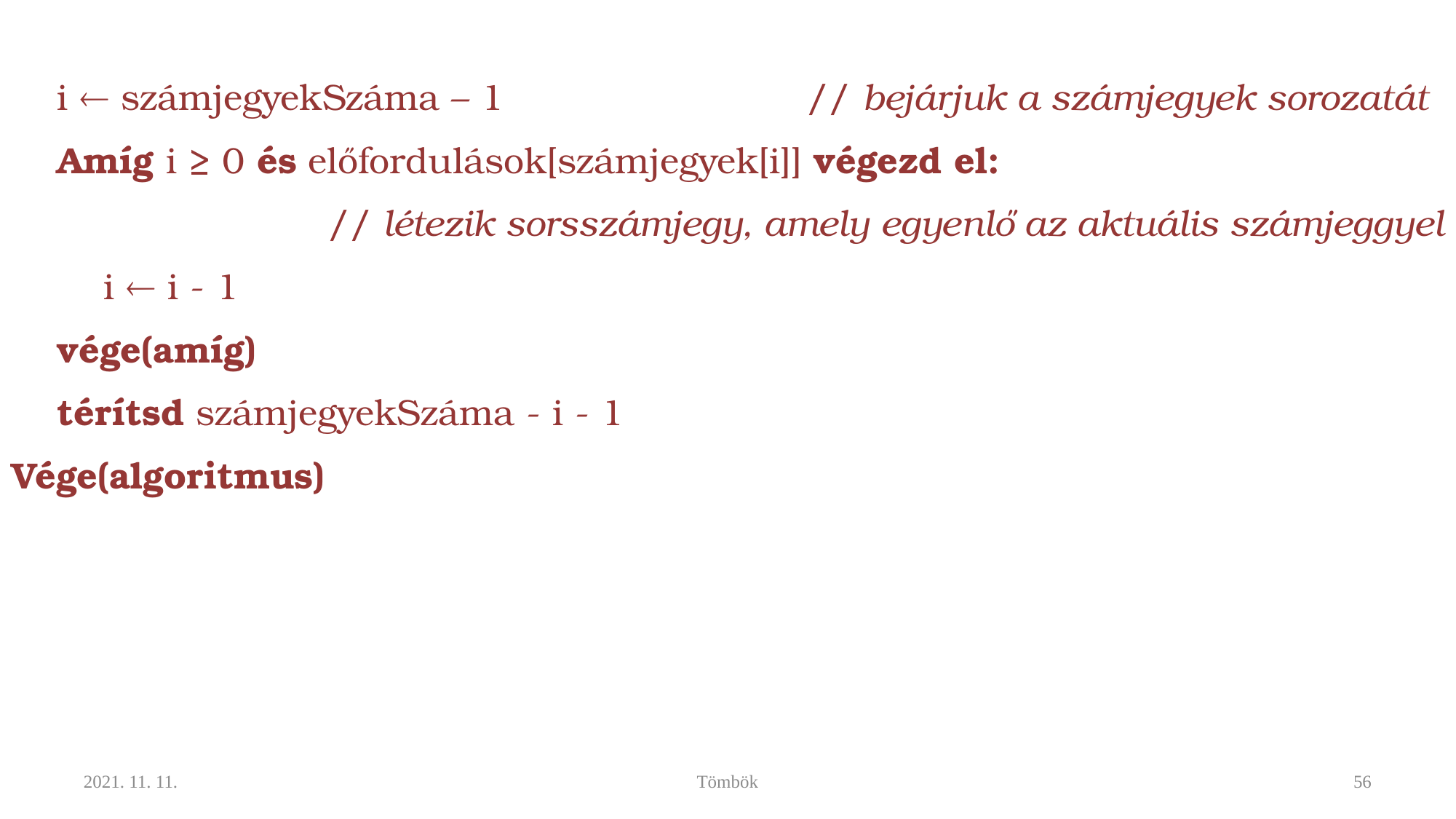

i ← számjegyekSzáma – 1                          // bejárjuk a számjegyek sorozatát
    Amíg i ≥ 0 és előfordulások[számjegyek[i]] végezd el:
   // létezik sorsszámjegy, amely egyenlő az aktuális számjeggyel
        i ← i - 1
    vége(amíg)
    térítsd számjegyekSzáma - i - 1
Vége(algoritmus)

2021. 11. 11.
Tömbök
56